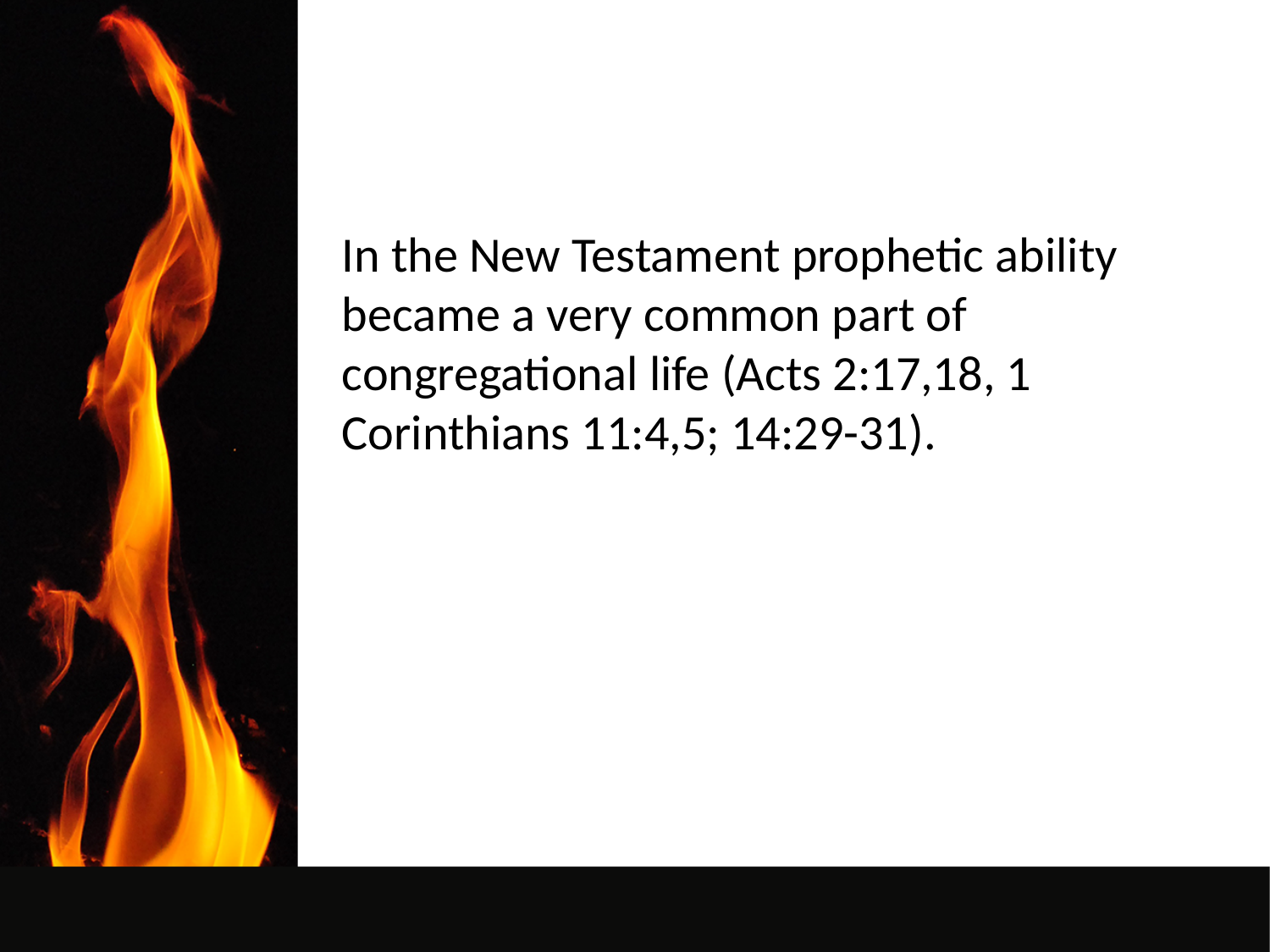

In the New Testament prophetic ability became a very common part of congregational life (Acts 2:17,18, 1 Corinthians 11:4,5; 14:29-31).